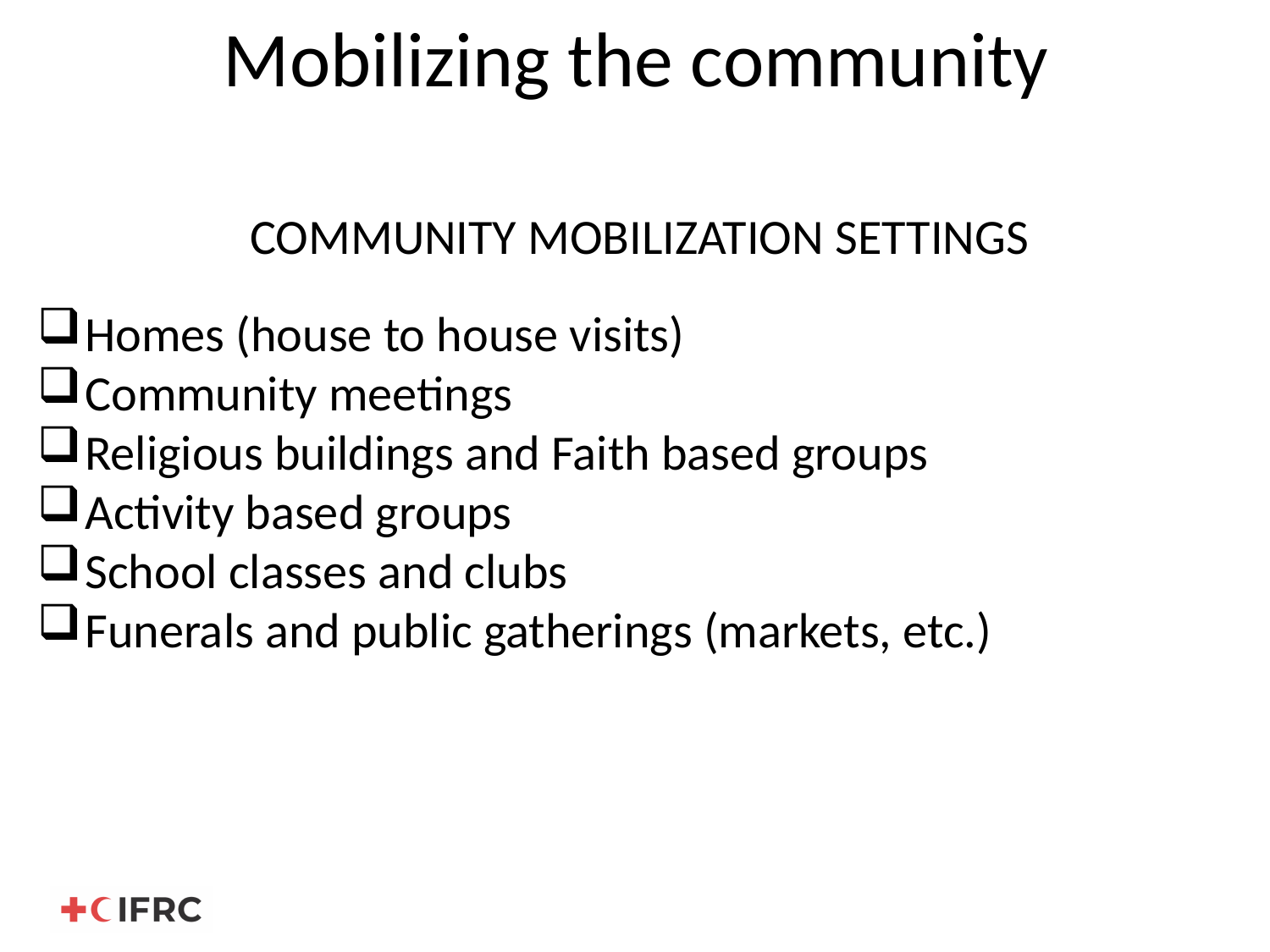

# Mobilizing the community

COMMUNITY MOBILIZATION SETTINGS
Homes (house to house visits)
Community meetings
Religious buildings and Faith based groups
Activity based groups
School classes and clubs
Funerals and public gatherings (markets, etc.)